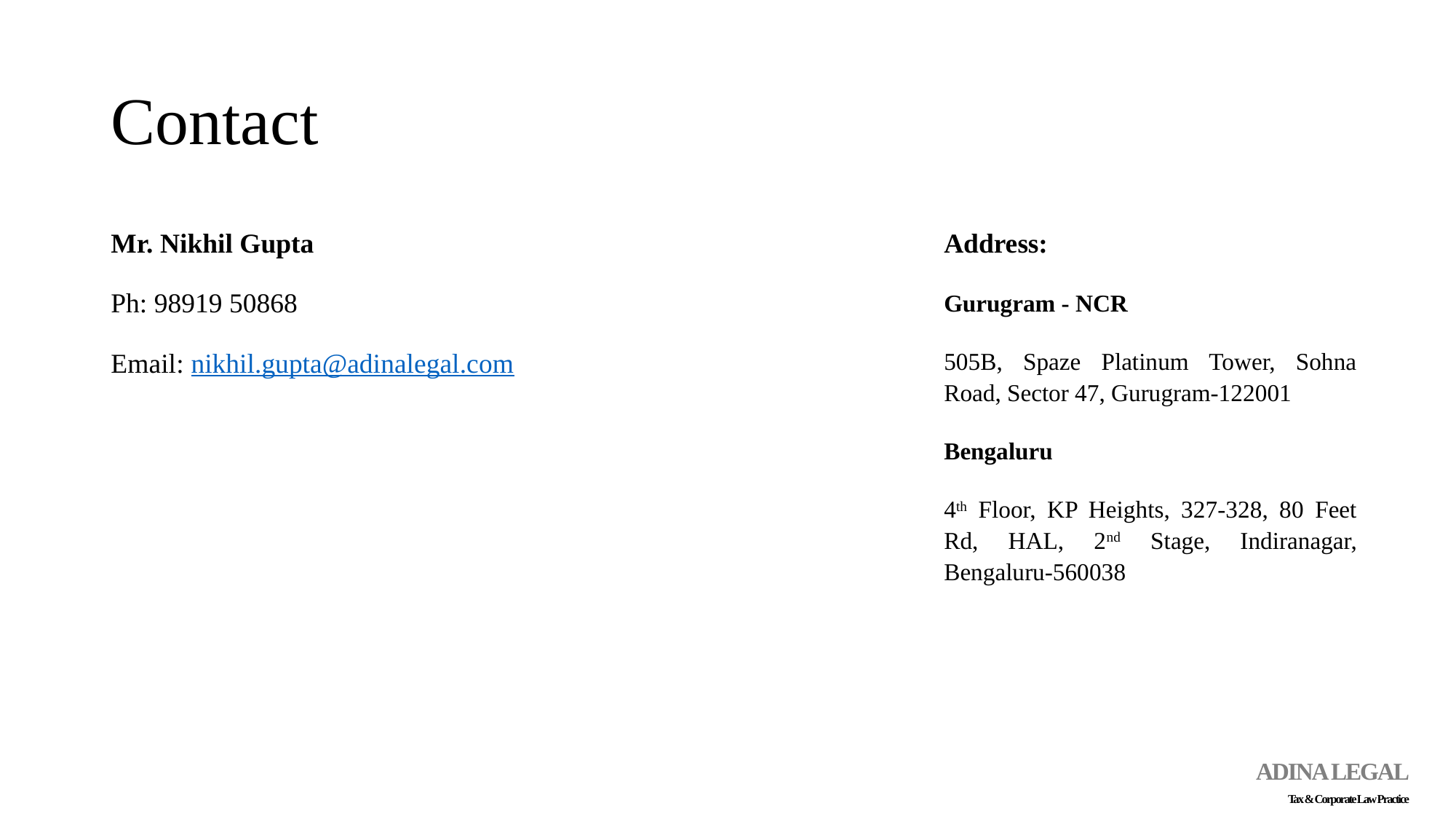

# Contact
Mr. Nikhil Gupta
Ph: 98919 50868
Email: nikhil.gupta@adinalegal.com

Address:
Gurugram - NCR
505B, Spaze Platinum Tower, Sohna Road, Sector 47, Gurugram-122001
Bengaluru
4th Floor, KP Heights, 327-328, 80 Feet Rd, HAL, 2nd Stage, Indiranagar, Bengaluru-560038